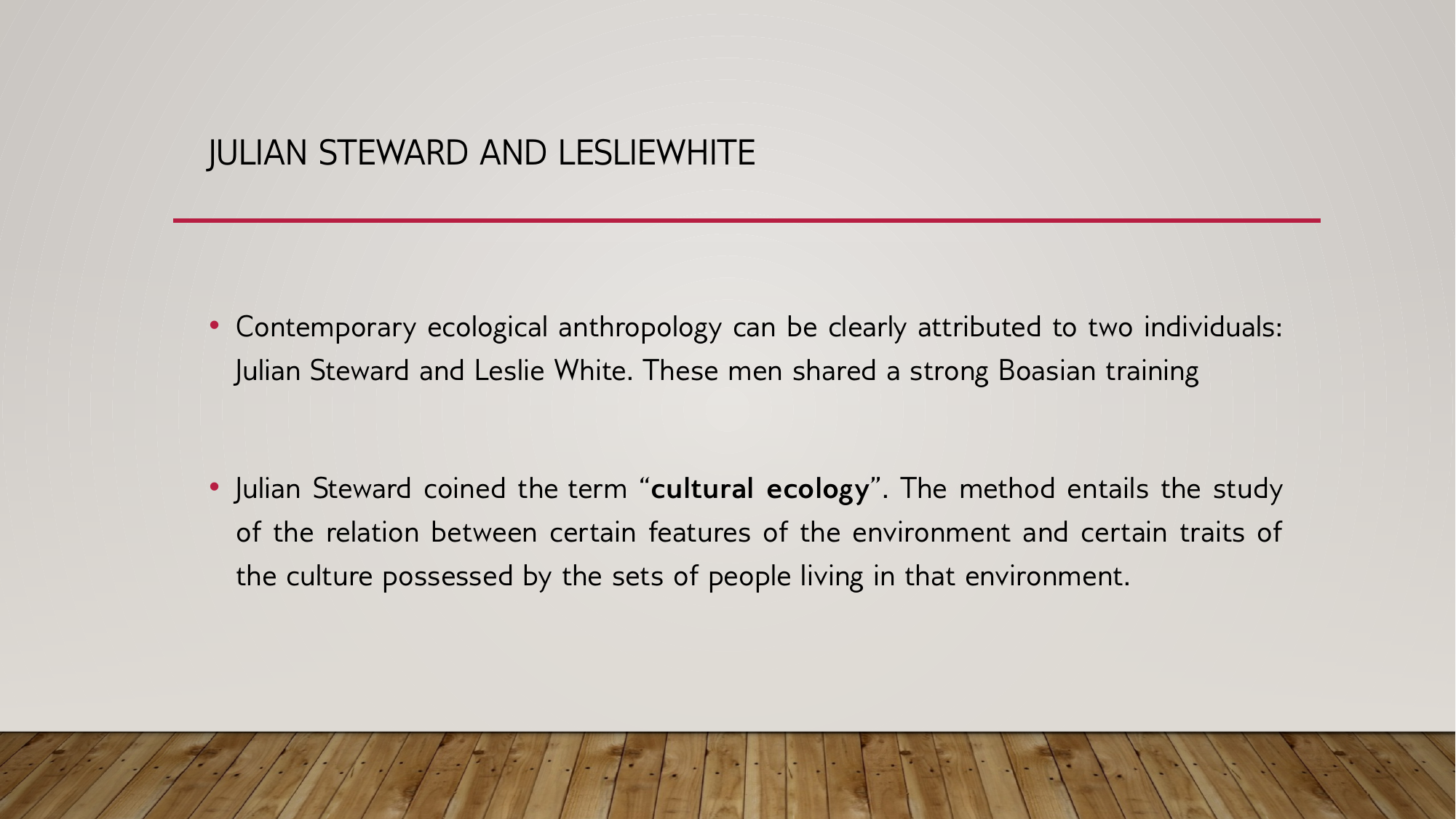

# JULIAN STEWARD AND LESLIEWHITE
Contemporary ecological anthropology can be clearly attributed to two individuals: Julian Steward and Leslie White. These men shared a strong Boasian training

Julian Steward coined the term “cultural ecology”. The method entails the study of the relation between certain features of the environment and certain traits of the culture possessed by the sets of people living in that environment.